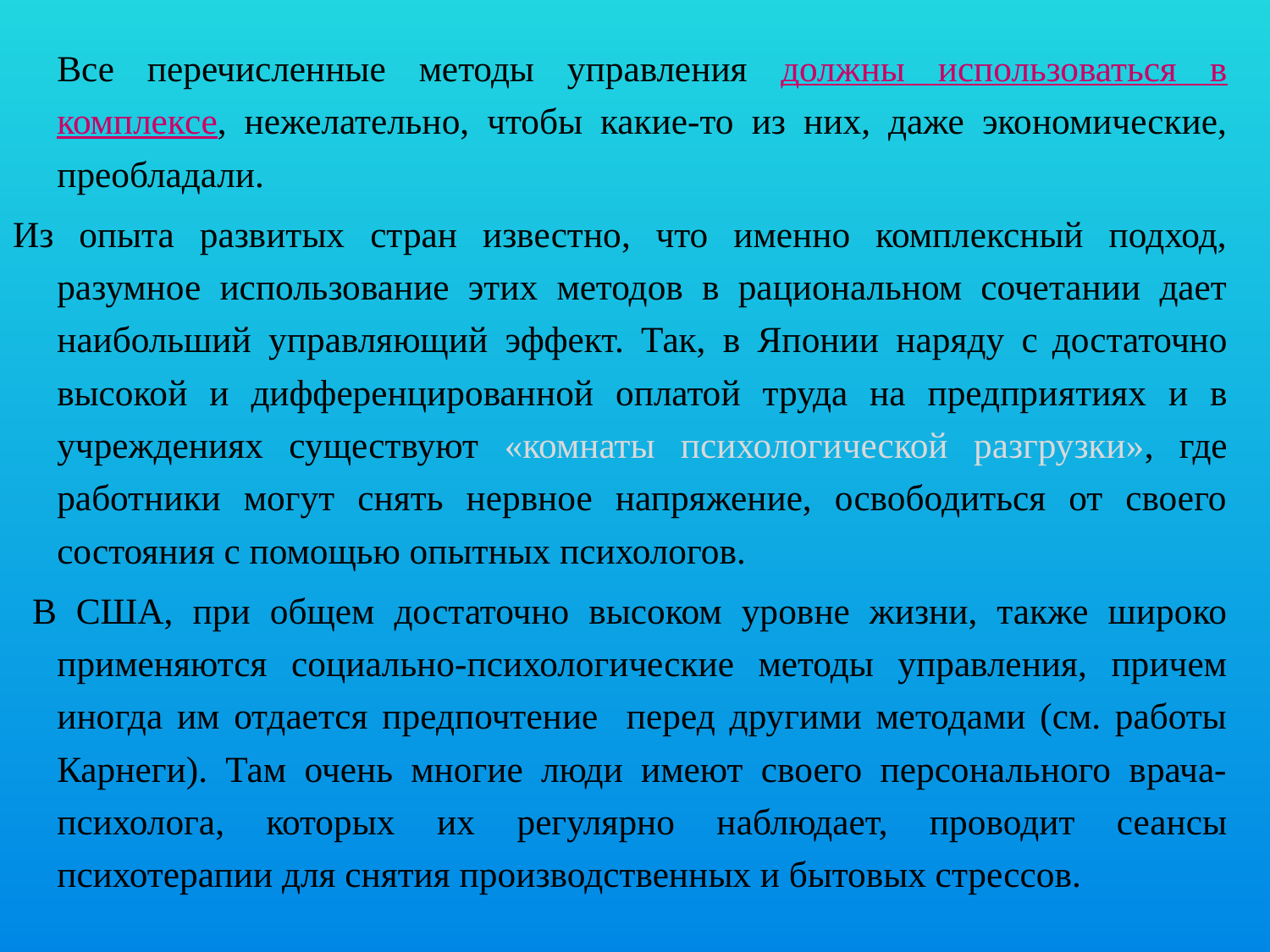

Все перечисленные методы управления должны использоваться в комплексе, нежелательно, чтобы какие-то из них, даже экономические, преобладали.
Из опыта развитых стран известно, что именно комплексный подход, разумное использование этих методов в рациональном сочетании дает наибольший управляющий эффект. Так, в Японии наряду с достаточно высокой и дифференцированной оплатой труда на предпри­ятиях и в учреждениях существуют «комнаты психологической разгрузки», где работники могут снять нервное напряжение, освободиться от своего состояния с помощью опытных психологов.
 В США, при общем достаточно высоком уровне жизни, также широко применяются социально-психологические методы управления, причем иногда им отдается предпочтение  перед другими методами (см. работы Карнеги). Там очень многие люди имеют своего персонального врача-психолога, которых их регулярно наблюдает, проводит сеансы психотерапии для снятия производственных и бытовых стрессов.